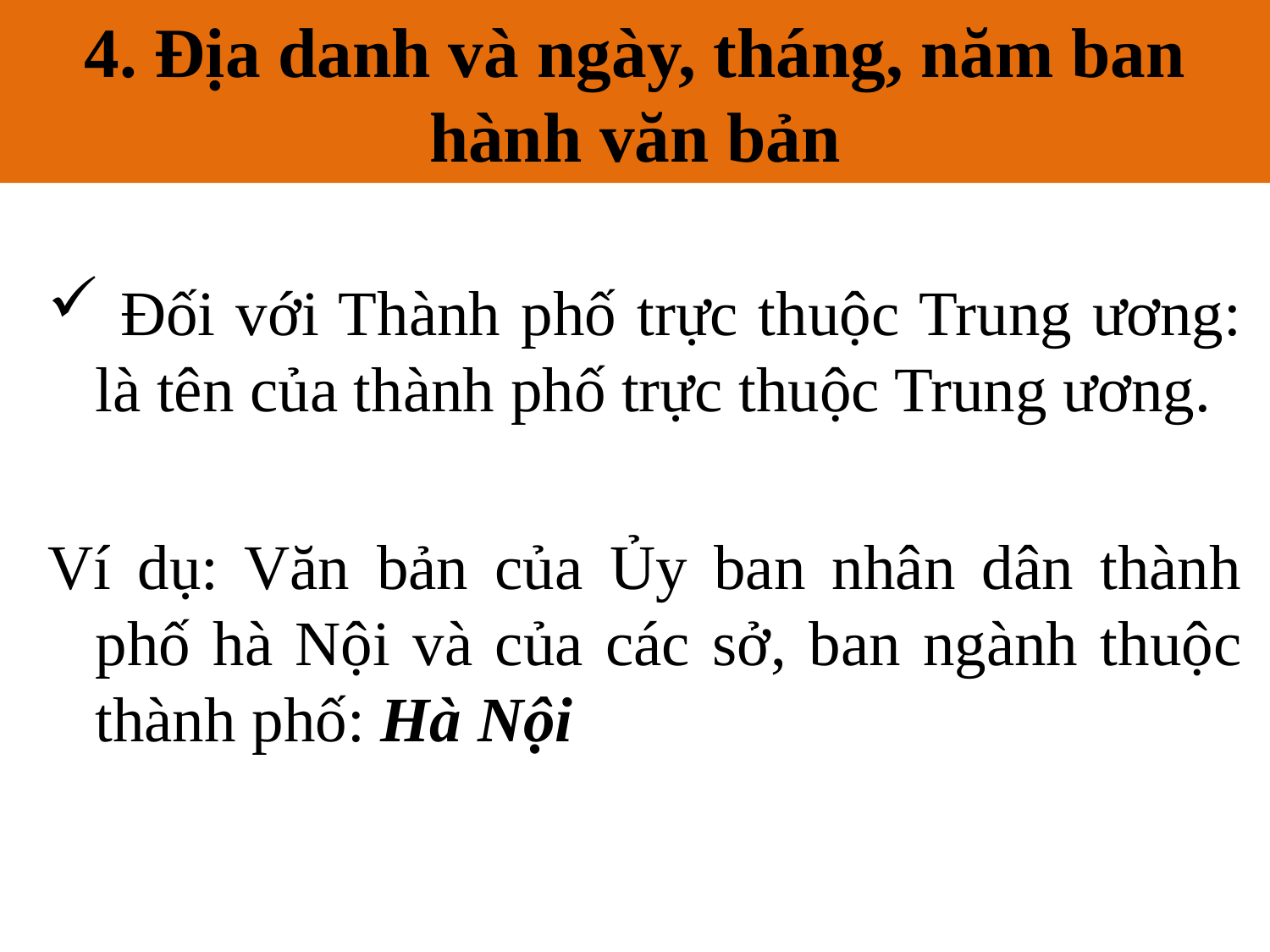

4. Địa danh và ngày, tháng, năm ban hành văn bản
# 4. Địa danh và ngày, tháng, năm ban hành văn bản
 Đối với Thành phố trực thuộc Trung ương: là tên của thành phố trực thuộc Trung ương.

Ví dụ: Văn bản của Ủy ban nhân dân thành phố hà Nội và của các sở, ban ngành thuộc thành phố: Hà Nội